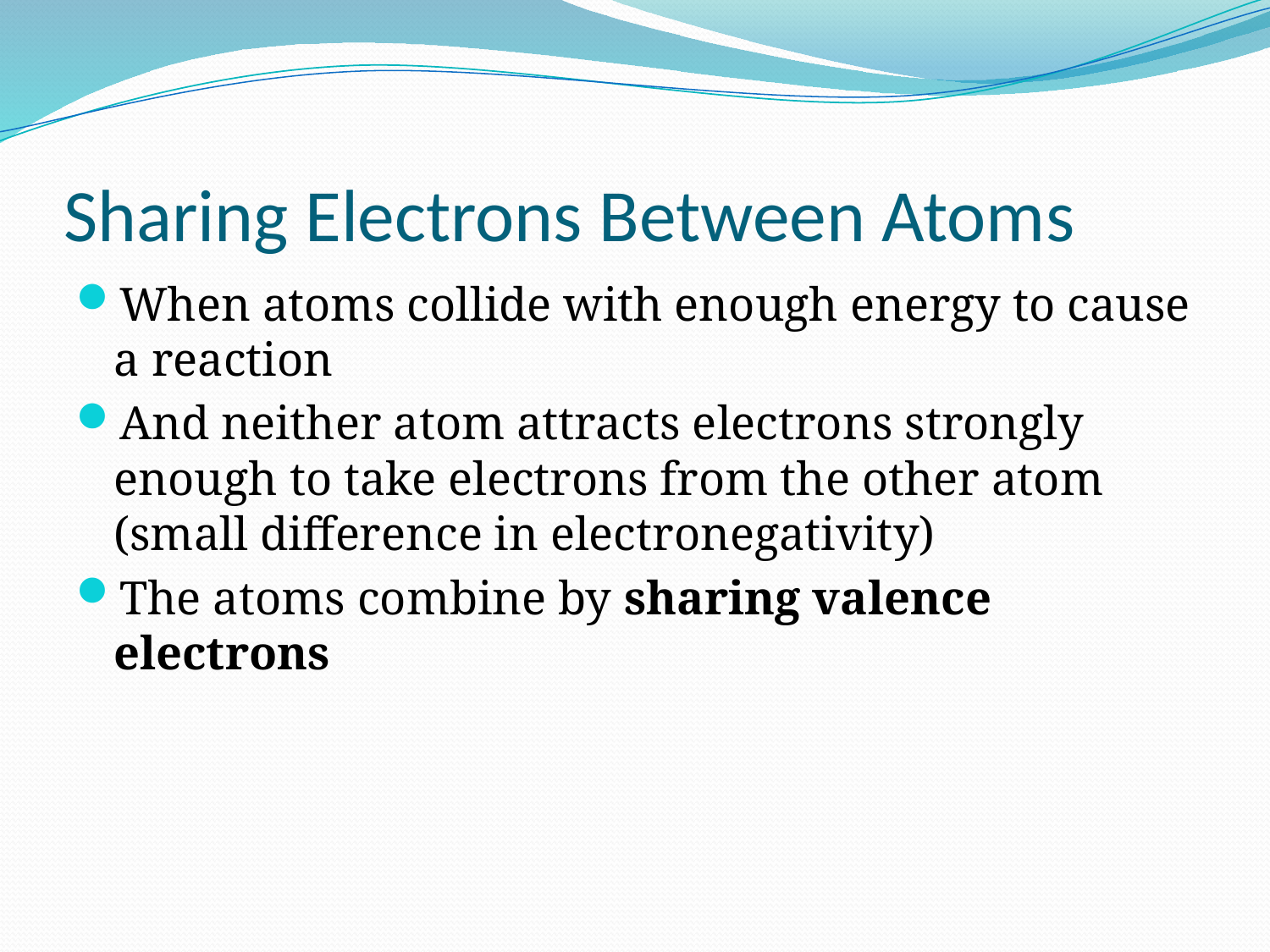

# Sharing Electrons Between Atoms
When atoms collide with enough energy to cause a reaction
And neither atom attracts electrons strongly enough to take electrons from the other atom (small difference in electronegativity)
The atoms combine by sharing valence electrons